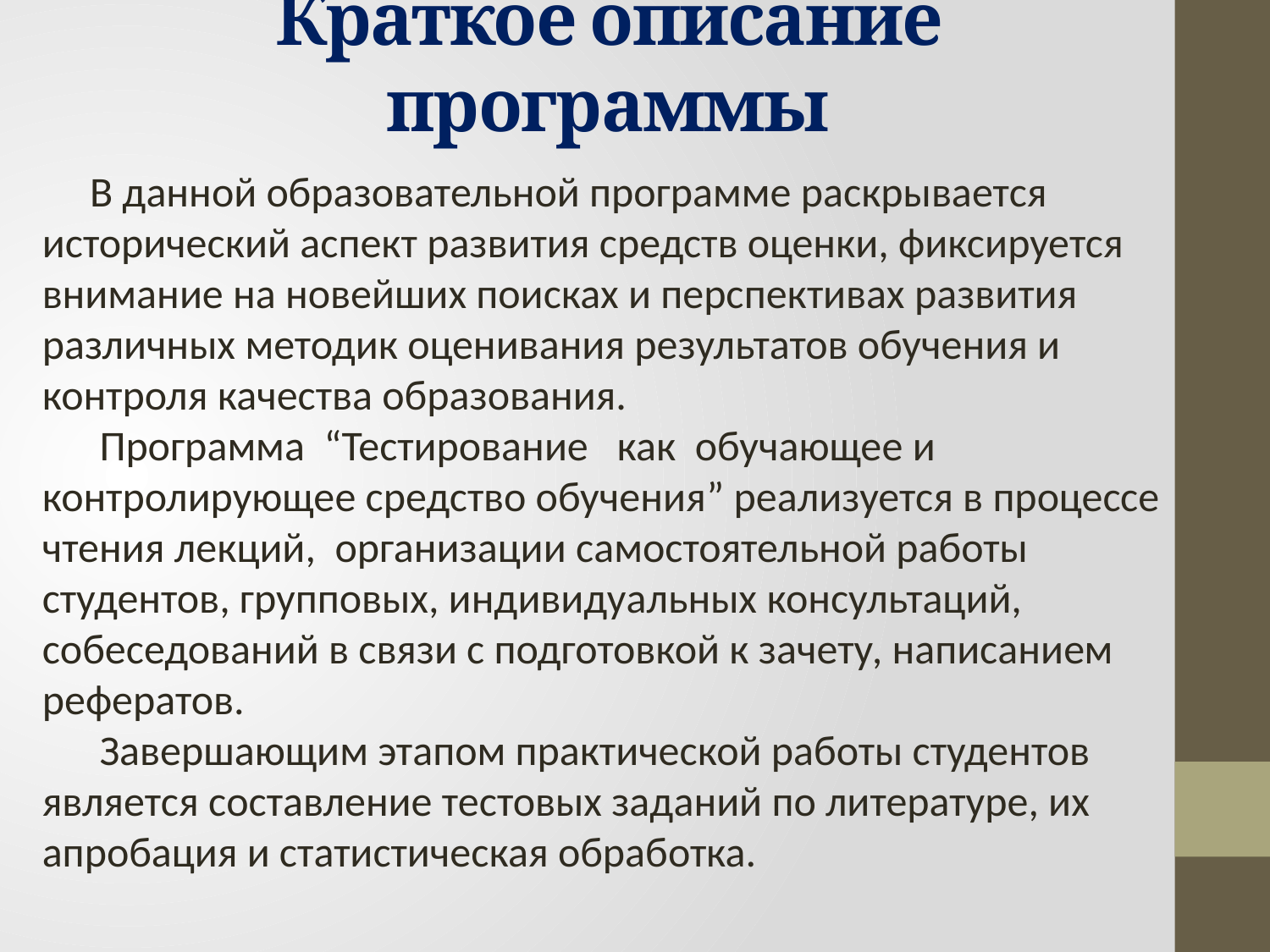

# Краткое описание программы
     В данной образовательной программе раскрывается исторический аспект развития средств оценки, фиксируется внимание на новейших поисках и перспективах развития различных методик оценивания результатов обучения и контроля качества образования.
      Программа  “Тестирование   как  обучающее и контролирующее средство обучения” реализуется в процессе чтения лекций,  организации самостоятельной работы студентов, групповых, индивидуальных консультаций, собеседований в связи с подготовкой к зачету, написанием рефератов.
      Завершающим этапом практической работы студентов является составление тестовых заданий по литературе, их апробация и статистическая обработка.